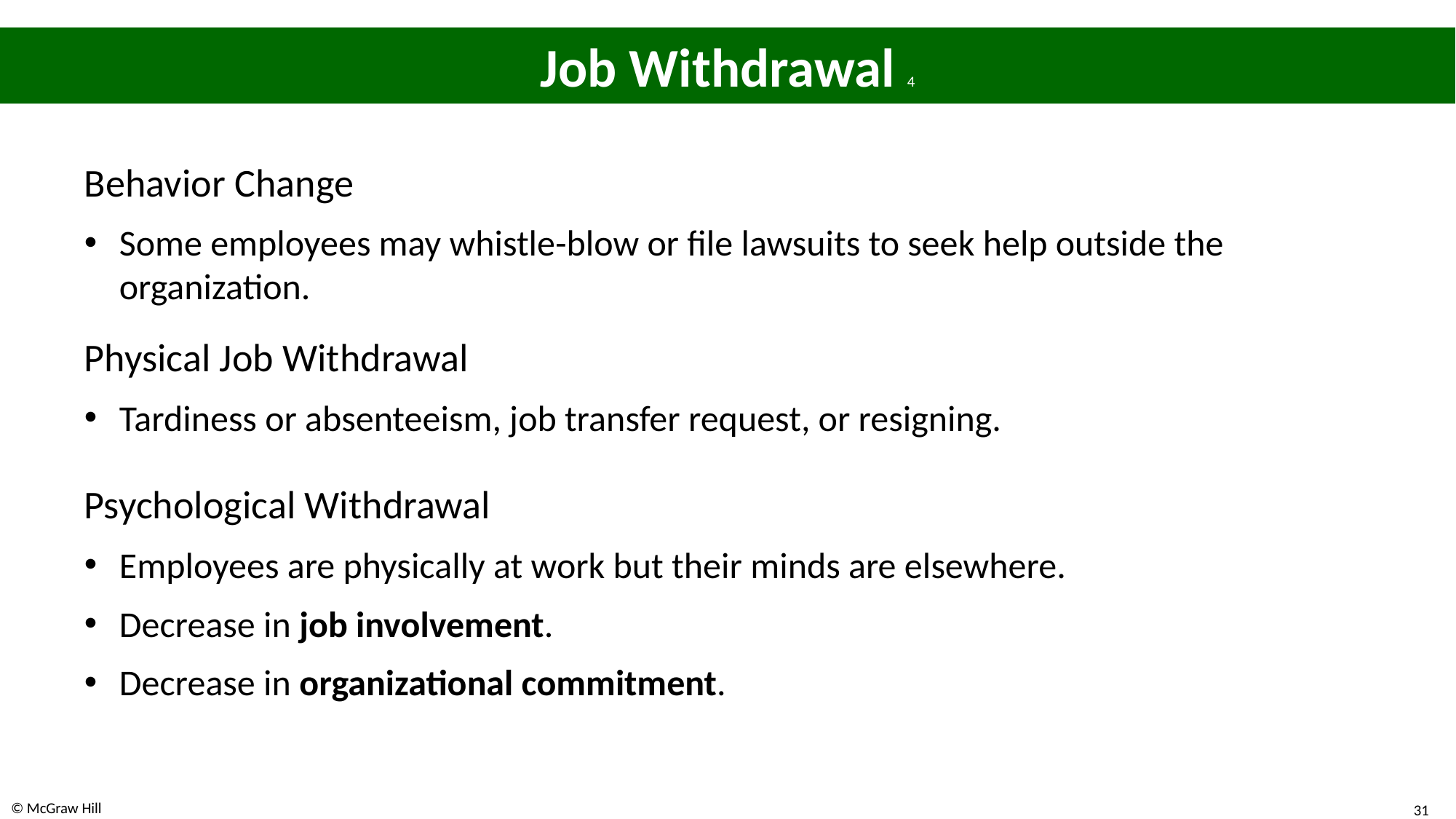

# Job Withdrawal 4
Behavior Change
Some employees may whistle-blow or file lawsuits to seek help outside the organization.
Physical Job Withdrawal
Tardiness or absenteeism, job transfer request, or resigning.
Psychological Withdrawal
Employees are physically at work but their minds are elsewhere.
Decrease in job involvement.
Decrease in organizational commitment.